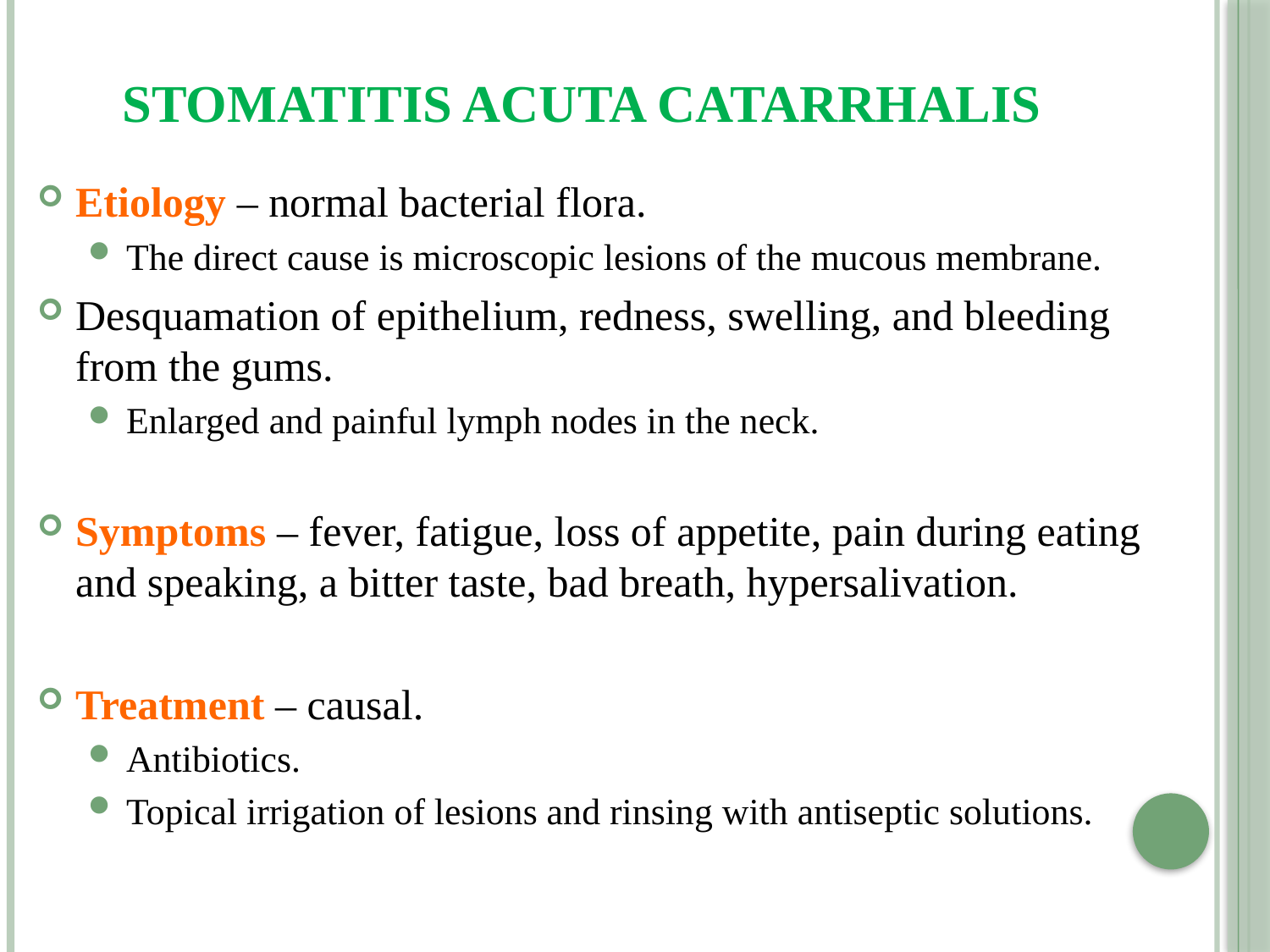

# Stomatitis acuta catarrhalis
Etiology – normal bacterial flora.
The direct cause is microscopic lesions of the mucous membrane.
Desquamation of epithelium, redness, swelling, and bleeding from the gums.
Enlarged and painful lymph nodes in the neck.

Symptoms – fever, fatigue, loss of appetite, pain during eating and speaking, a bitter taste, bad breath, hypersalivation.

Treatment – causal.
Antibiotics.
Topical irrigation of lesions and rinsing with antiseptic solutions.